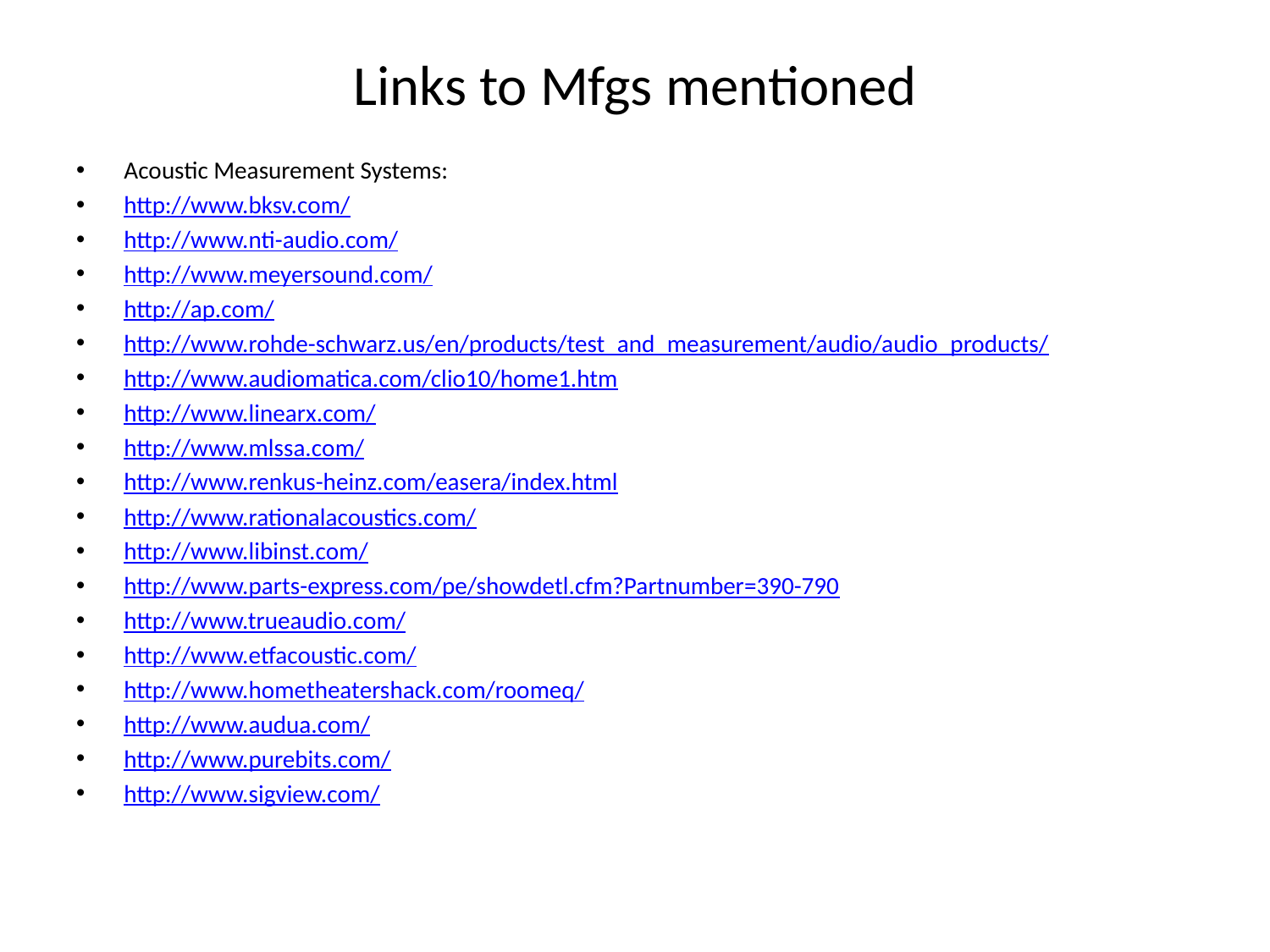

# Links to Mfgs mentioned
Acoustic Measurement Systems:
http://www.bksv.com/
http://www.nti-audio.com/
http://www.meyersound.com/
http://ap.com/
http://www.rohde-schwarz.us/en/products/test_and_measurement/audio/audio_products/
http://www.audiomatica.com/clio10/home1.htm
http://www.linearx.com/
http://www.mlssa.com/
http://www.renkus-heinz.com/easera/index.html
http://www.rationalacoustics.com/
http://www.libinst.com/
http://www.parts-express.com/pe/showdetl.cfm?Partnumber=390-790
http://www.trueaudio.com/
http://www.etfacoustic.com/
http://www.hometheatershack.com/roomeq/
http://www.audua.com/
http://www.purebits.com/
http://www.sigview.com/